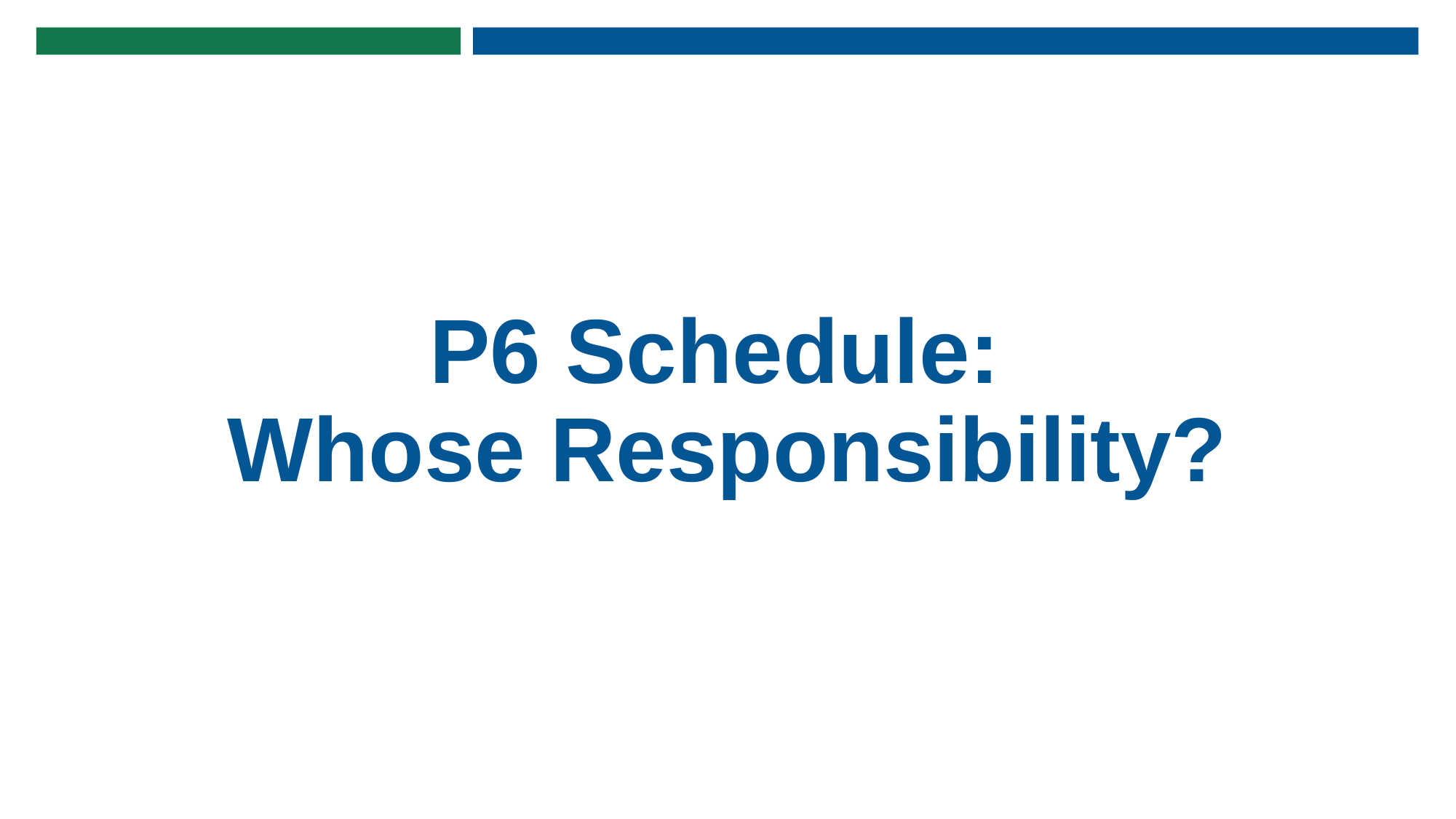

P6 Schedule:
Whose Responsibility?
# P6 Schedule: Whose Responsibility?